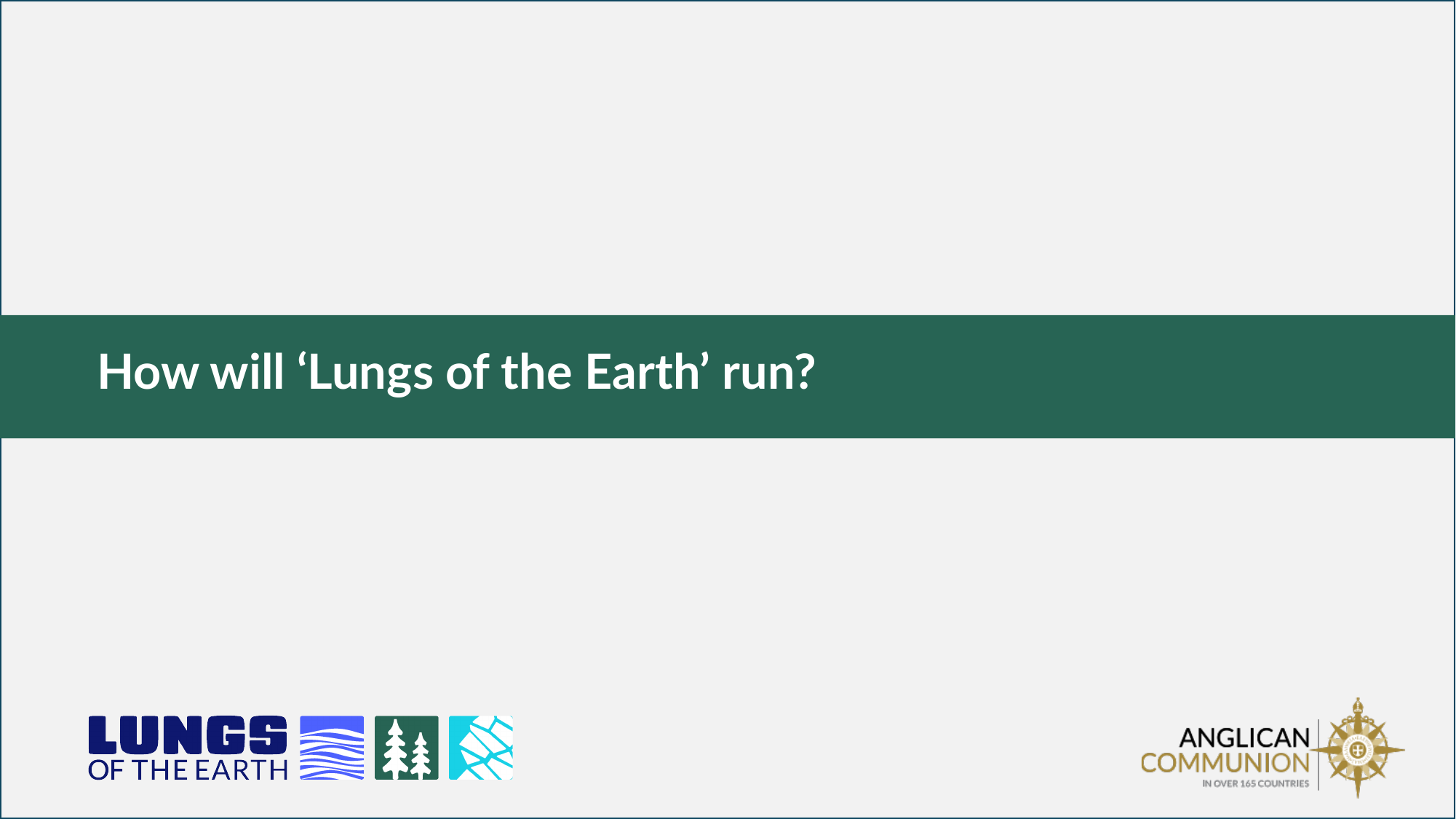

How will ‘Lungs of the Earth’ run?